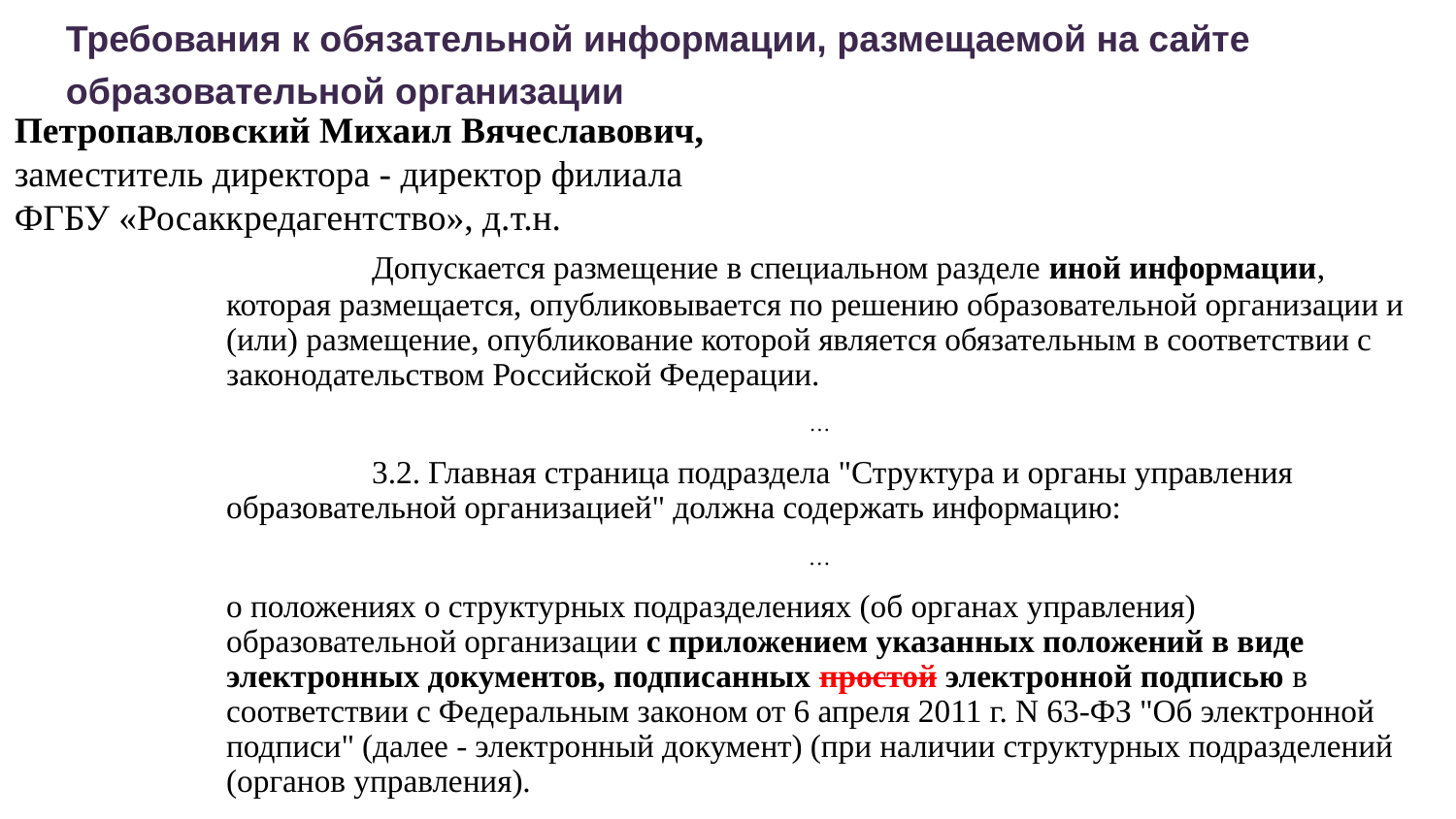

Требования к обязательной информации, размещаемой на сайте образовательной организации
Петропавловский Михаил Вячеславович,
заместитель директора - директор филиала
ФГБУ «Росаккредагентство», д.т.н.
	Допускается размещение в специальном разделе иной информации, которая размещается, опубликовывается по решению образовательной организации и (или) размещение, опубликование которой является обязательным в соответствии с законодательством Российской Федерации.
…
	3.2. Главная страница подраздела "Структура и органы управления образовательной организацией" должна содержать информацию:
…
о положениях о структурных подразделениях (об органах управления) образовательной организации с приложением указанных положений в виде электронных документов, подписанных простой электронной подписью в соответствии с Федеральным законом от 6 апреля 2011 г. N 63-ФЗ "Об электронной подписи" (далее - электронный документ) (при наличии структурных подразделений (органов управления).